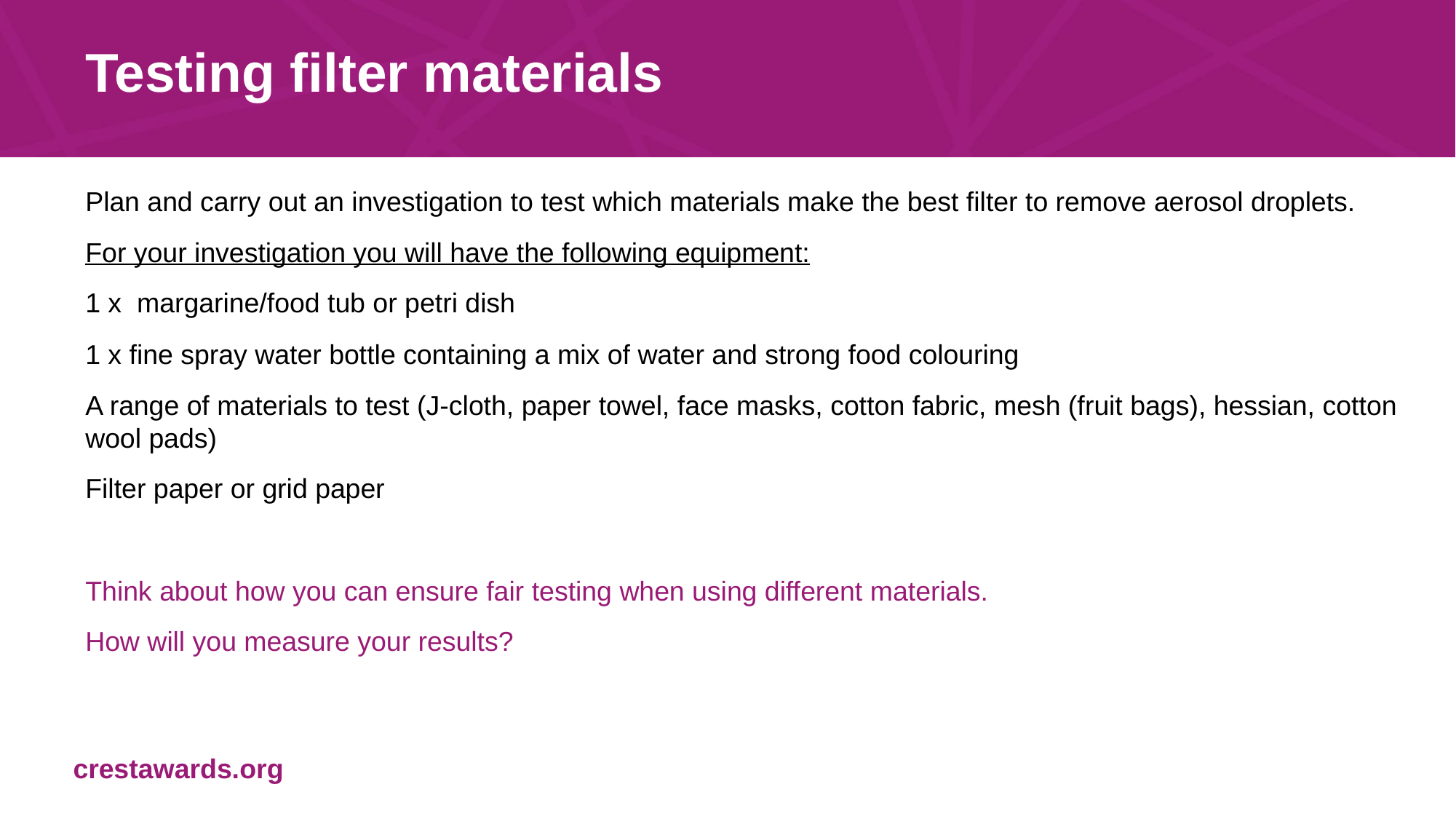

# Testing filter materials
Plan and carry out an investigation to test which materials make the best filter to remove aerosol droplets.
For your investigation you will have the following equipment:
1 x  margarine/food tub or petri dish
1 x fine spray water bottle containing a mix of water and strong food colouring
A range of materials to test (J-cloth, paper towel, face masks, cotton fabric, mesh (fruit bags), hessian, cotton wool pads)
Filter paper or grid paper

Think about how you can ensure fair testing when using different materials.
How will you measure your results?